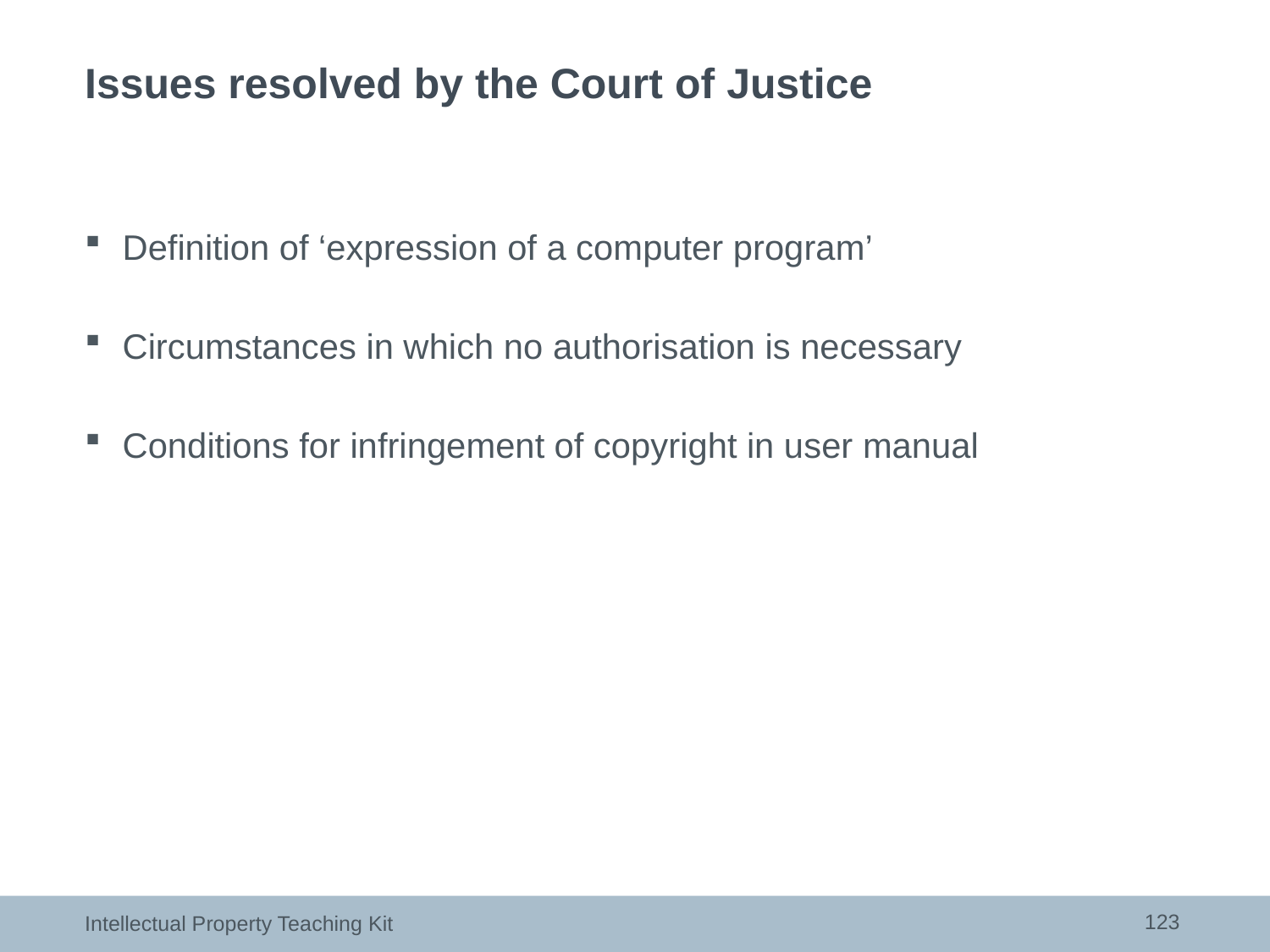

# Issues resolved by the Court of Justice
Definition of ‘expression of a computer program’

Circumstances in which no authorisation is necessary

Conditions for infringement of copyright in user manual

123
Intellectual Property Teaching Kit